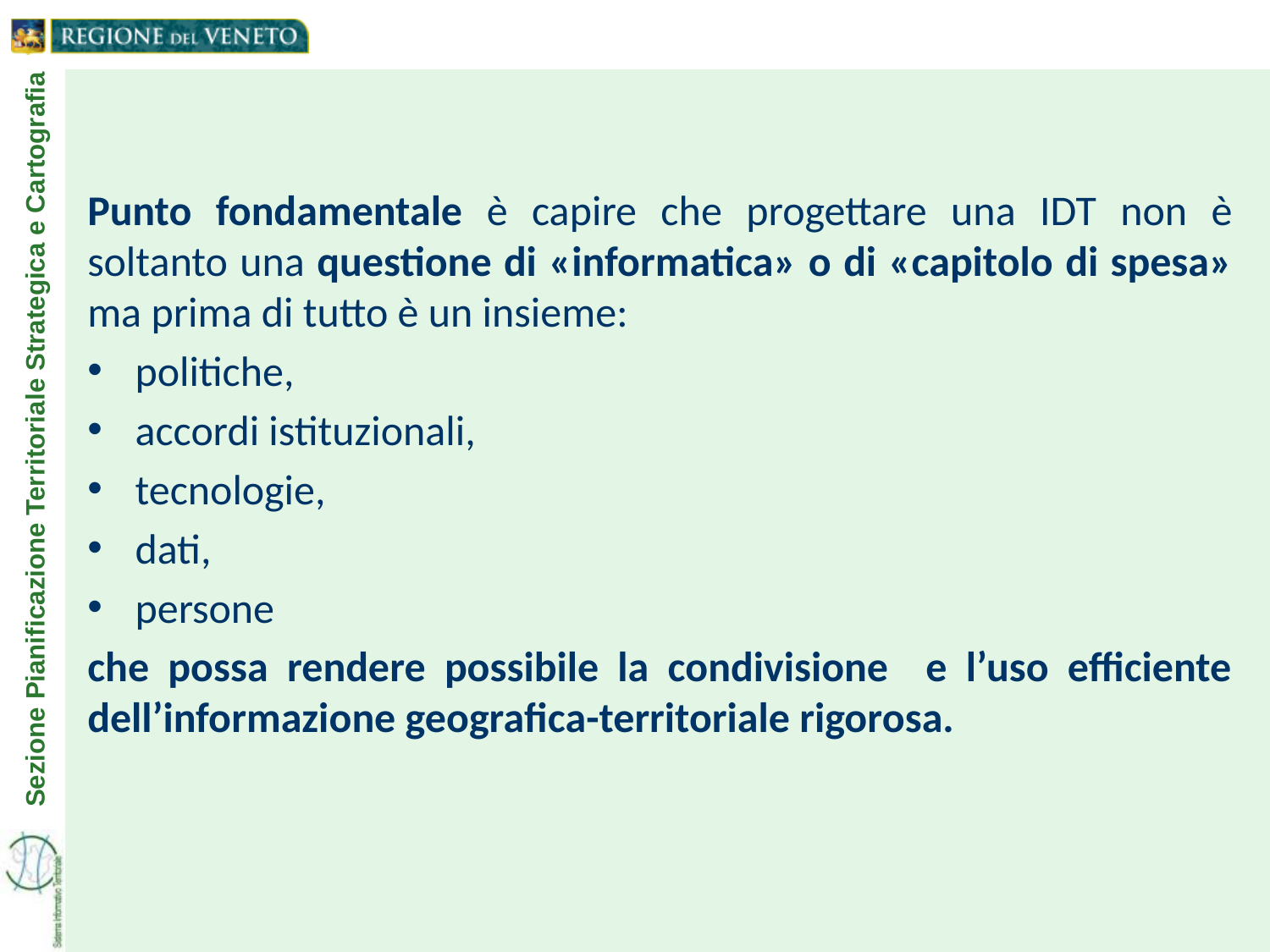

Punto fondamentale è capire che progettare una IDT non è soltanto una questione di «informatica» o di «capitolo di spesa» ma prima di tutto è un insieme:
politiche,
accordi istituzionali,
tecnologie,
dati,
persone
che possa rendere possibile la condivisione  e l’uso efficiente dell’informazione geografica-territoriale rigorosa.